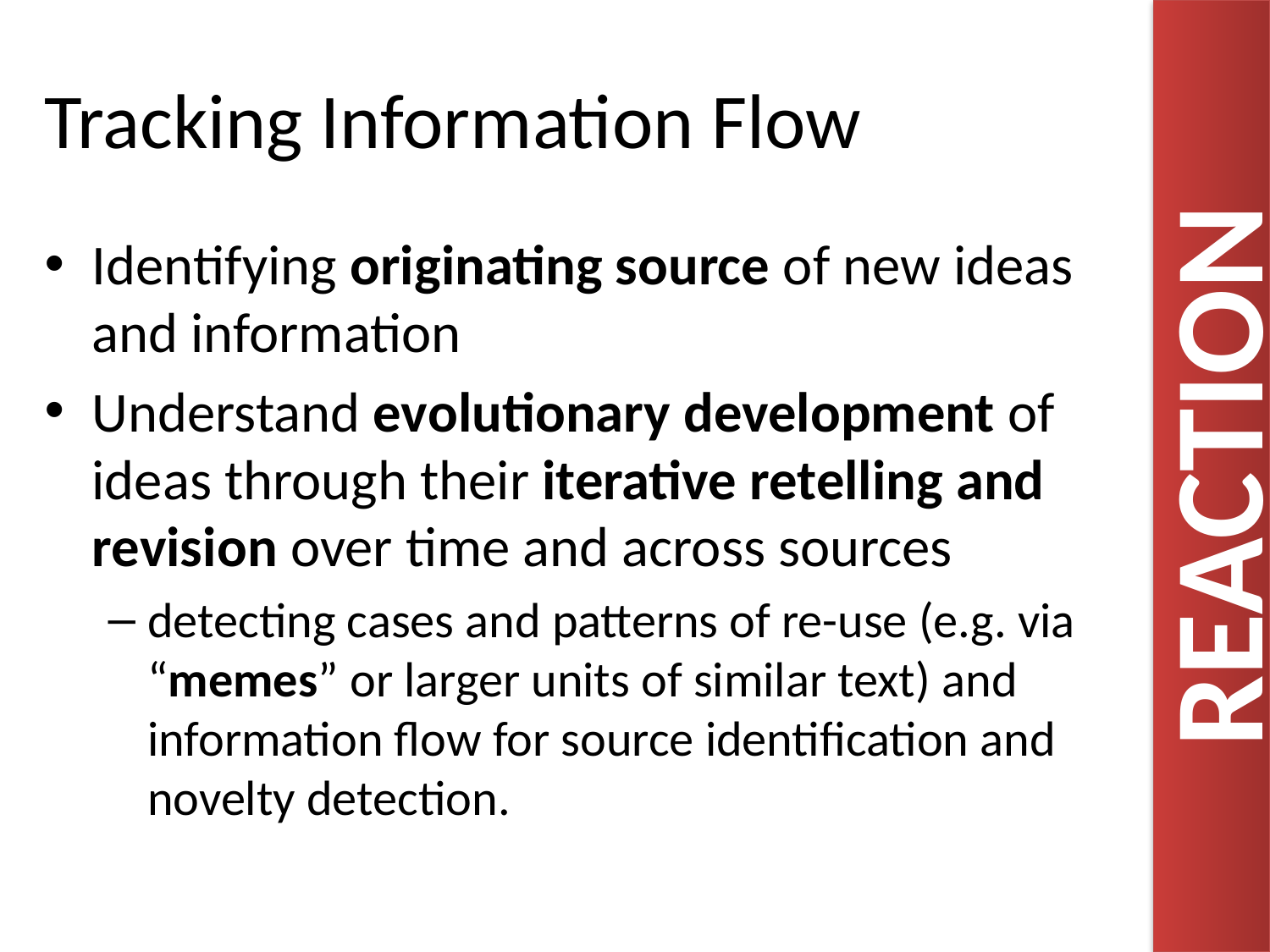

# Tracking Information Flow
Identifying originating source of new ideas and information
Understand evolutionary development of ideas through their iterative retelling and revision over time and across sources
detecting cases and patterns of re-use (e.g. via “memes” or larger units of similar text) and information flow for source identification and novelty detection.